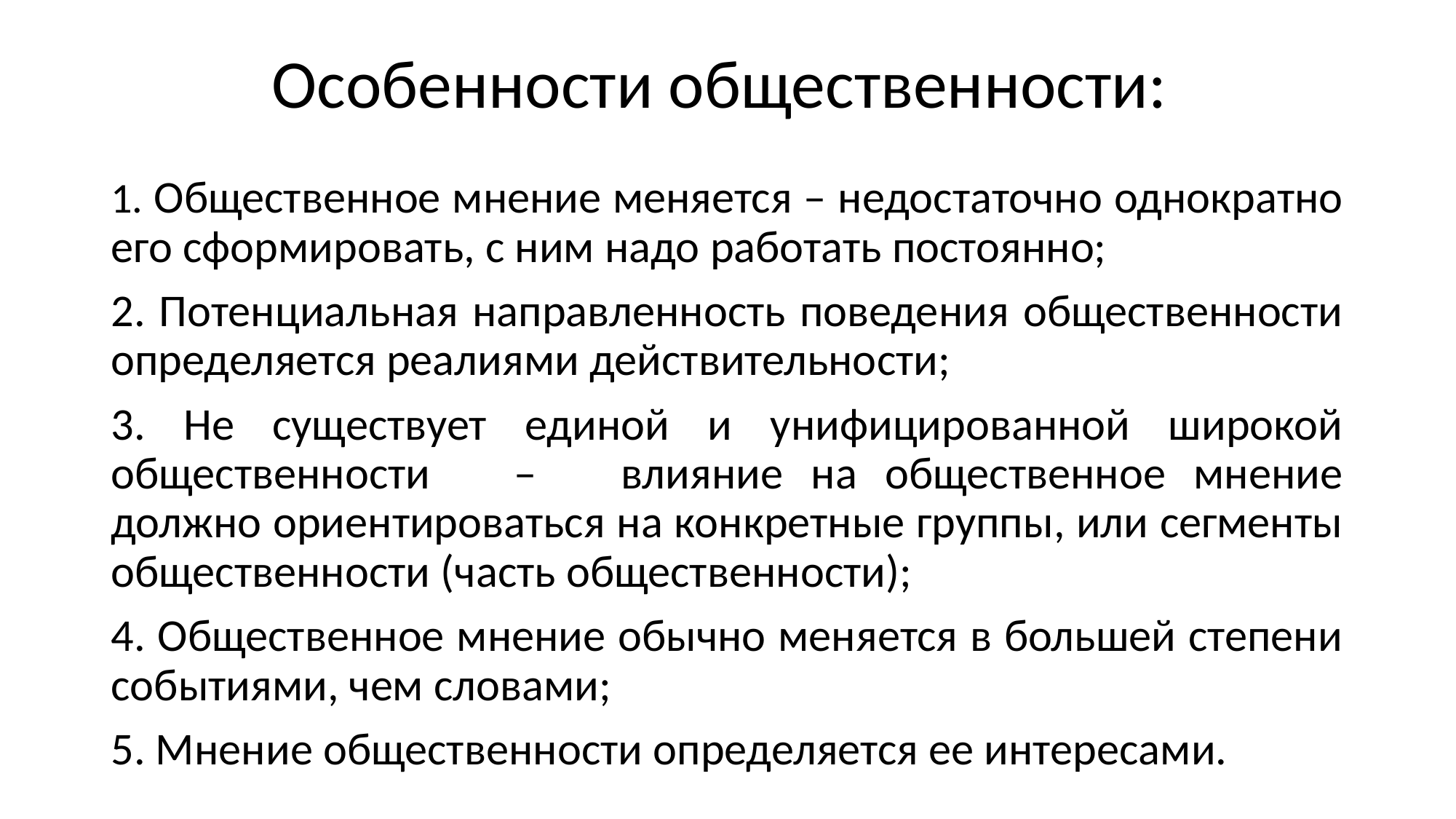

# Особенности общественности:
1. Общественное мнение меняется – недостаточно однократно его сформировать, с ним надо работать постоянно;
2. Потенциальная направленность поведения общественности определяется реалиями действительности;
3. Не существует единой и унифицированной широкой общественности   –   влияние на общественное мнение должно ориентироваться на конкретные группы, или сегменты общественности (часть общественности);
4. Общественное мнение обычно меняется в большей степени событиями, чем словами;
5. Мнение общественности определяется ее интересами.